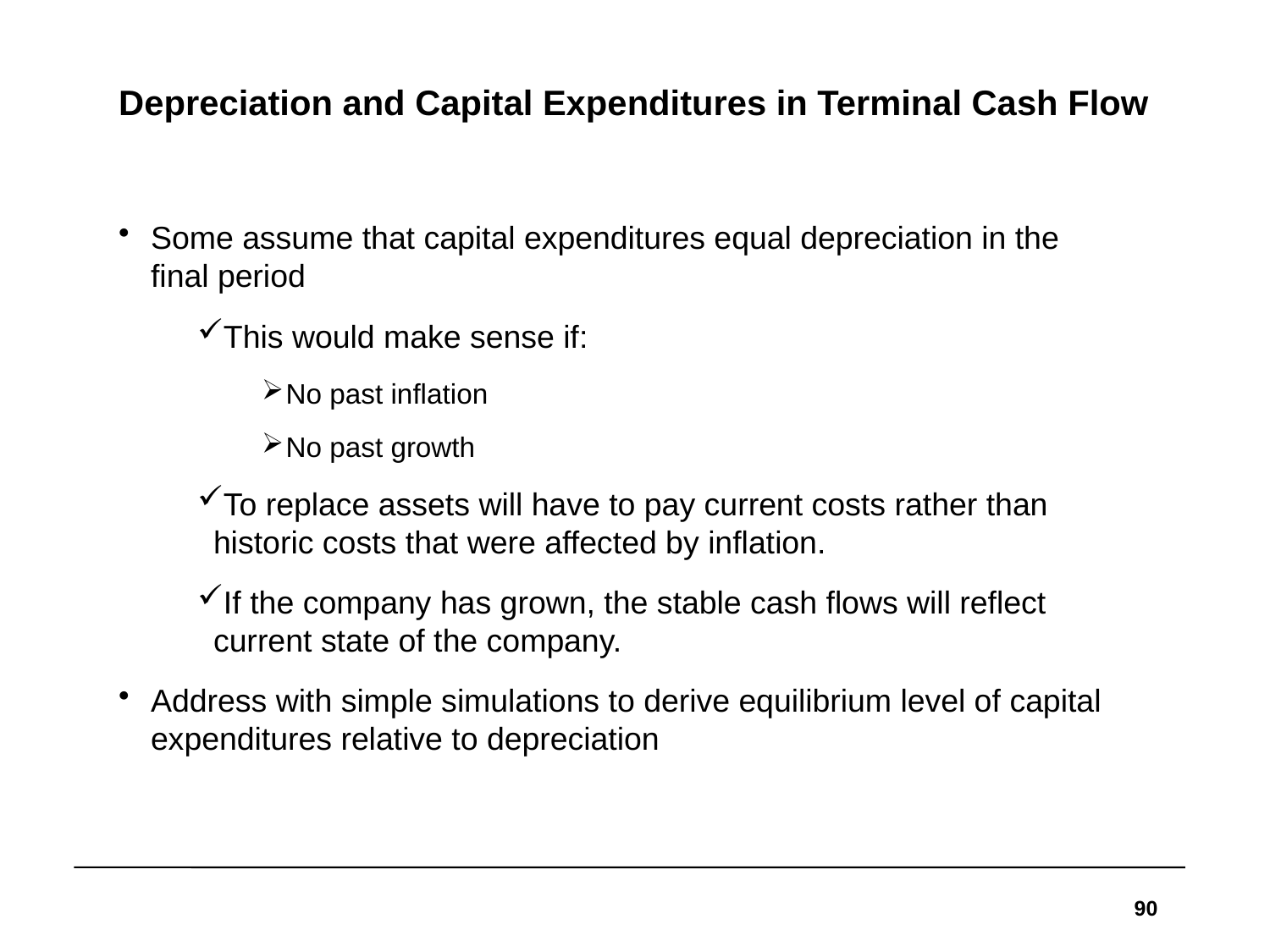

# Depreciation and Capital Expenditures in Terminal Cash Flow
Some assume that capital expenditures equal depreciation in the final period
This would make sense if:
No past inflation
No past growth
To replace assets will have to pay current costs rather than historic costs that were affected by inflation.
If the company has grown, the stable cash flows will reflect current state of the company.
Address with simple simulations to derive equilibrium level of capital expenditures relative to depreciation